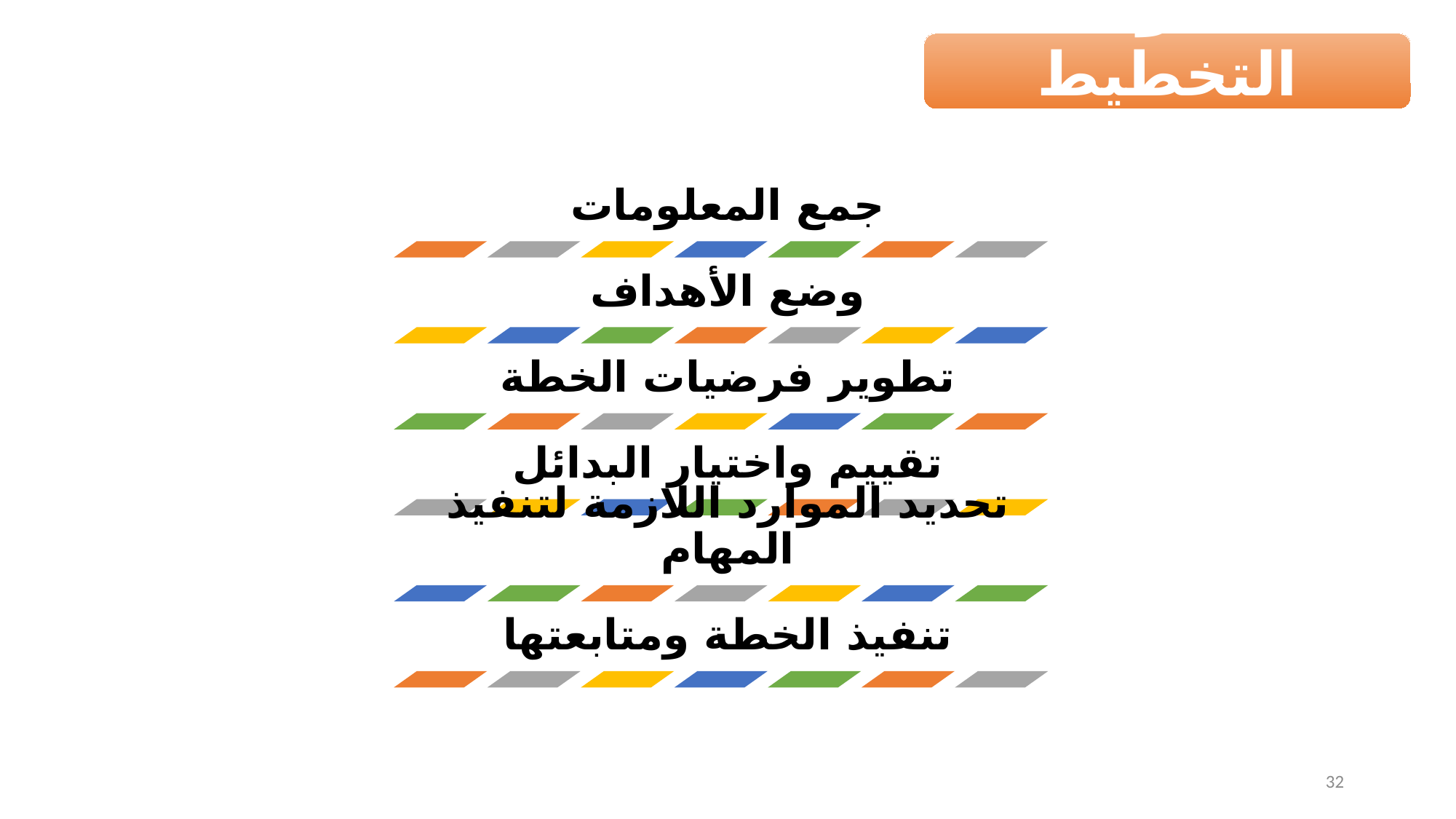

خطوات التخطيط الناجح
جمع المعلومات
وضع الأهداف
تطوير فرضيات الخطة
تقييم واختيار البدائل
تحديد الموارد اللازمة لتنفيذ المهام
تنفيذ الخطة ومتابعتها
32